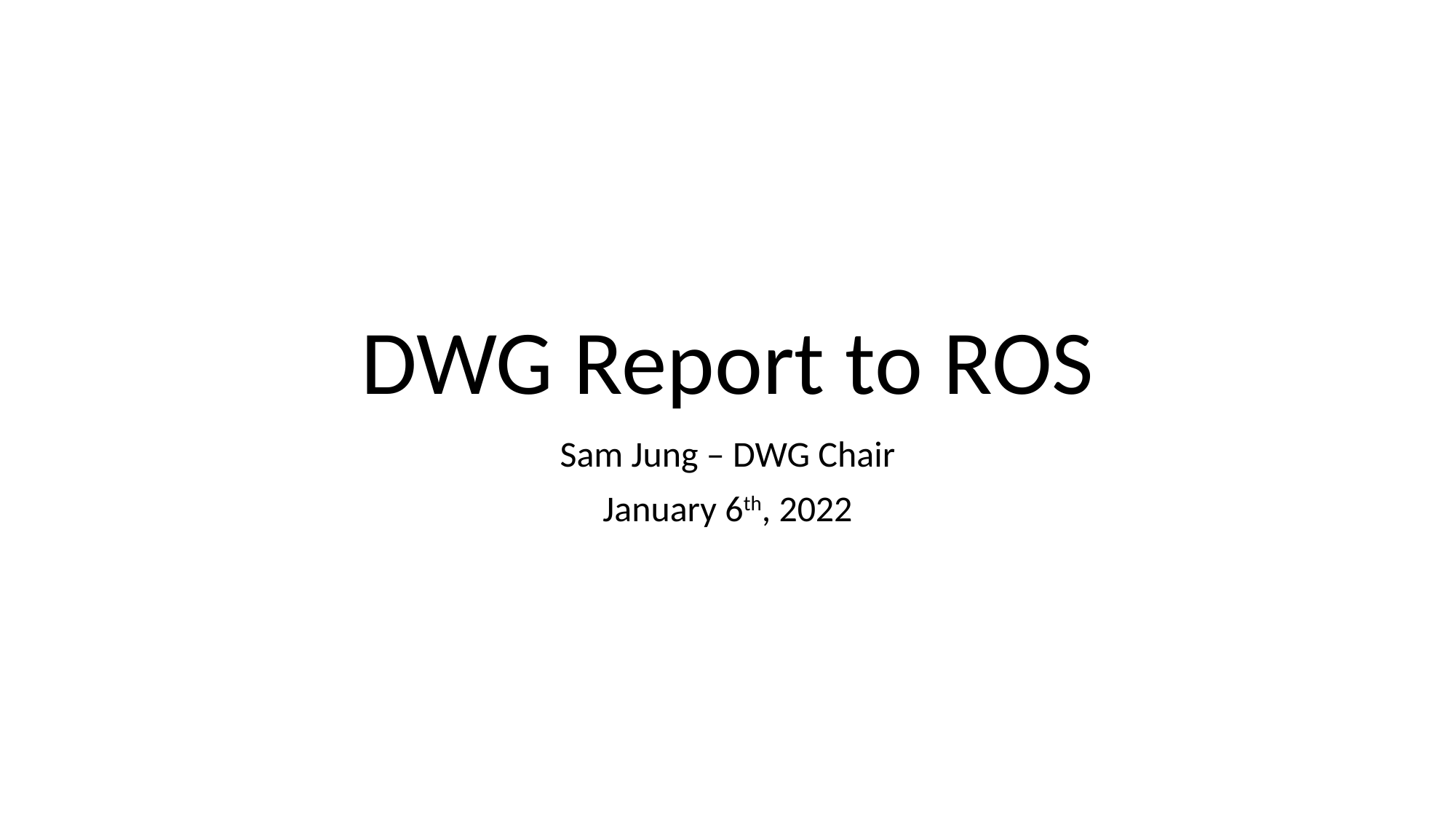

# DWG Report to ROS
Sam Jung – DWG Chair
January 6th, 2022